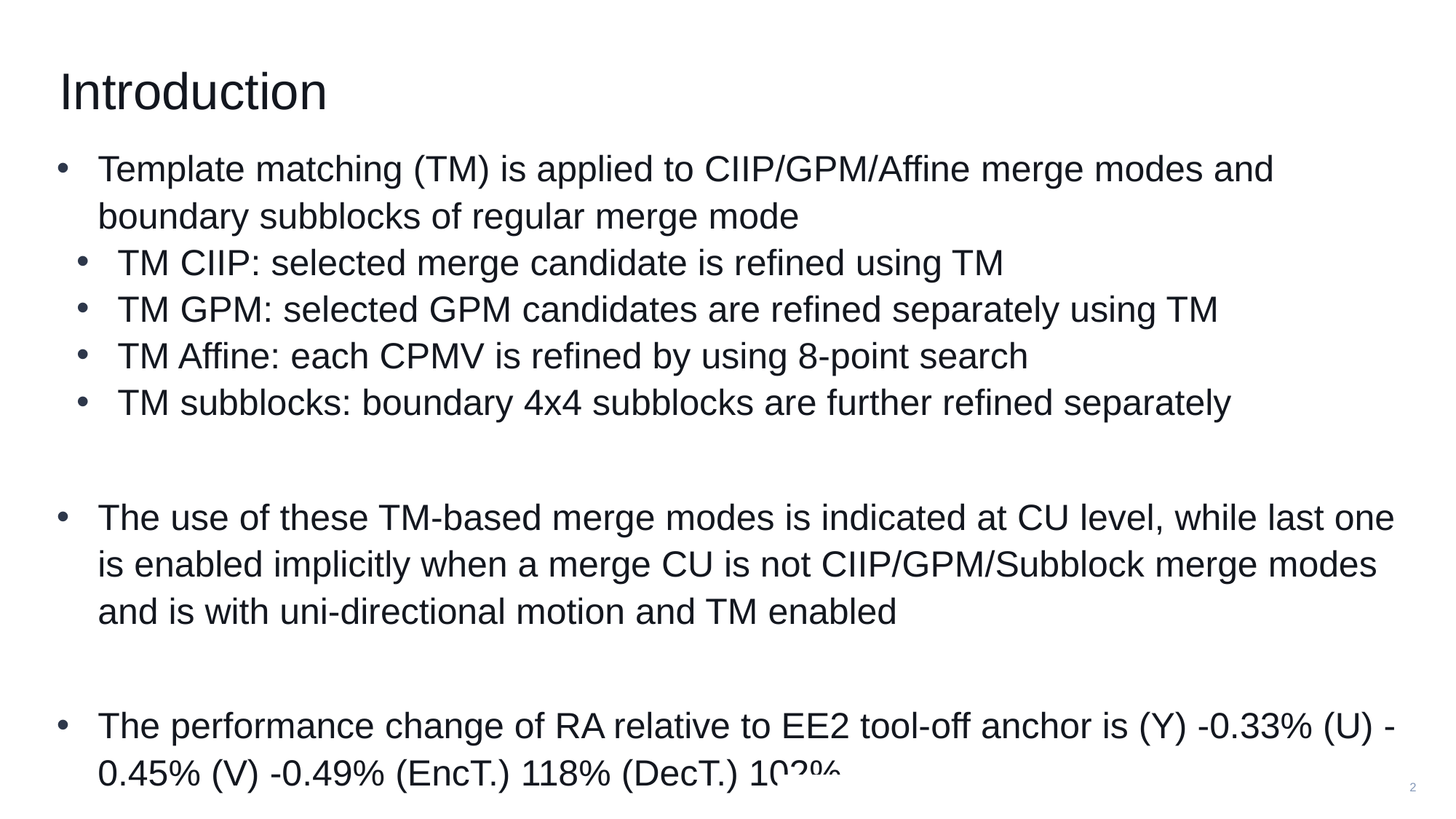

# Introduction
Template matching (TM) is applied to CIIP/GPM/Affine merge modes and boundary subblocks of regular merge mode
TM CIIP: selected merge candidate is refined using TM
TM GPM: selected GPM candidates are refined separately using TM
TM Affine: each CPMV is refined by using 8-point search
TM subblocks: boundary 4x4 subblocks are further refined separately

The use of these TM-based merge modes is indicated at CU level, while last one is enabled implicitly when a merge CU is not CIIP/GPM/Subblock merge modes and is with uni-directional motion and TM enabled

The performance change of RA relative to EE2 tool-off anchor is (Y) -0.33% (U) -0.45% (V) -0.49% (EncT.) 118% (DecT.) 102%